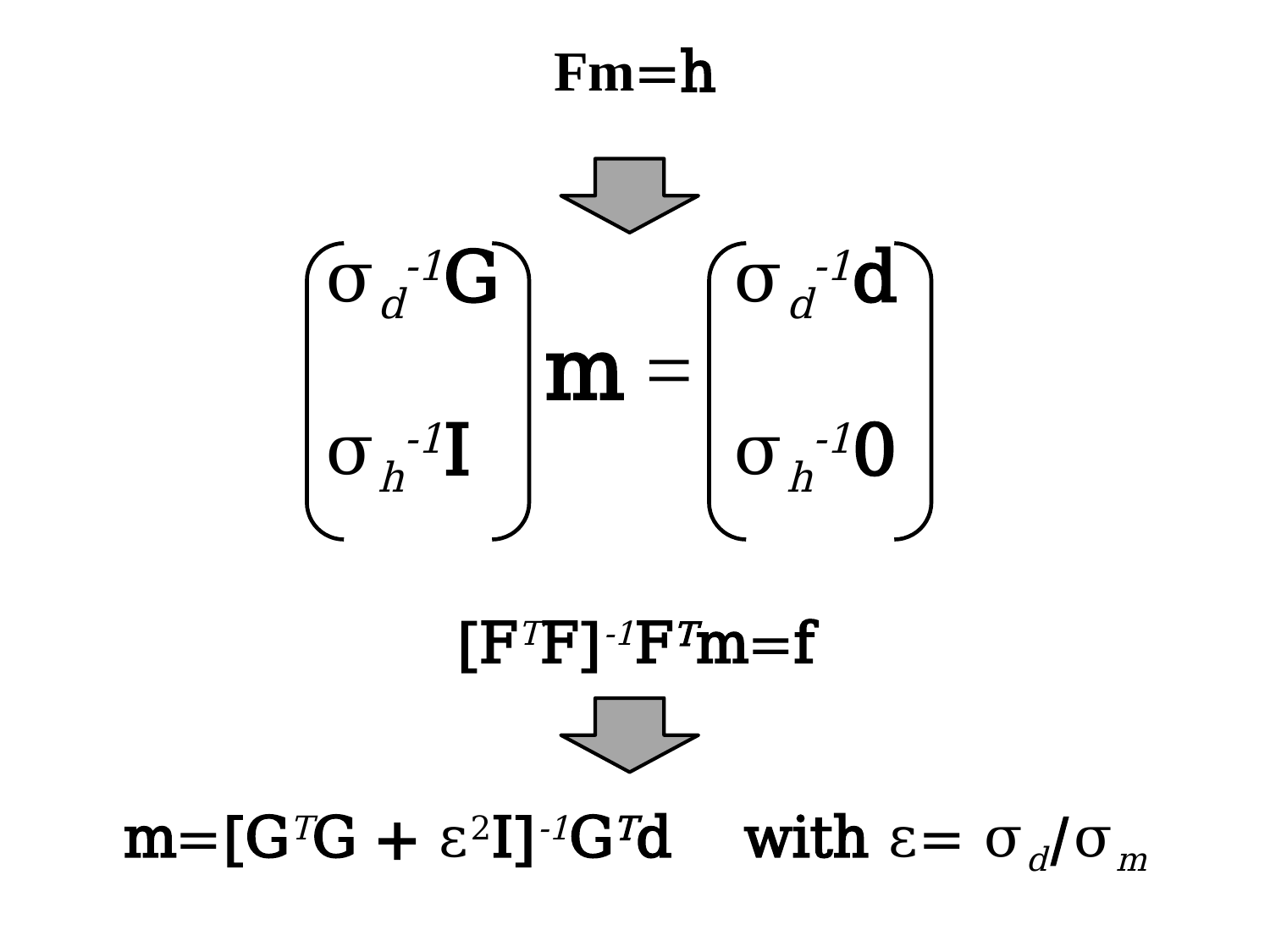

# Fm=h

m =
| σd-1G |
| --- |
| σh-1I |
| σd-1d |
| --- |
| σh-10 |

[FTF]-1FTm=f

m=[GTG + ε2I]-1GTd    with ε= σd/σm